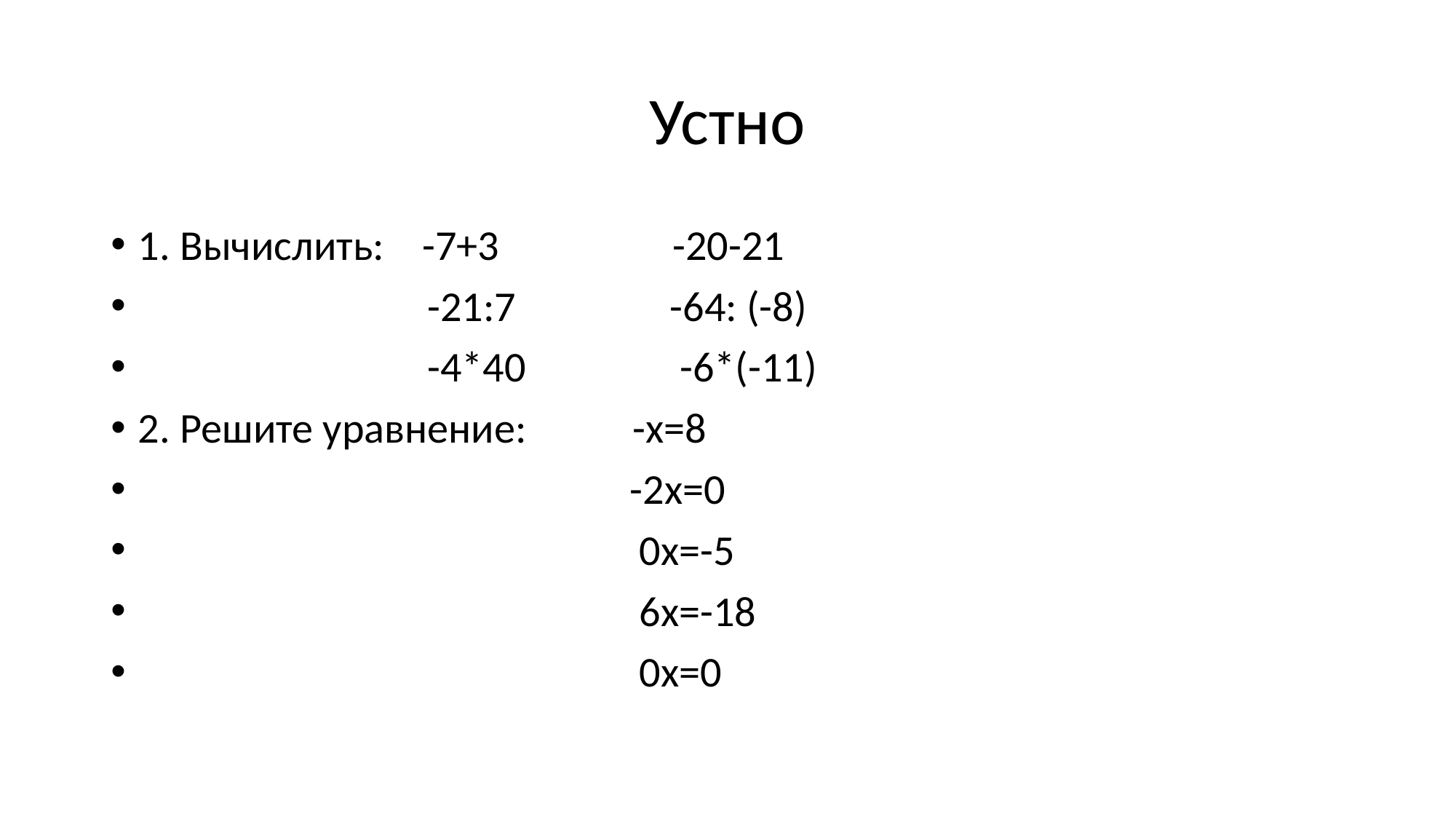

# Устно
1. Вычислить:    -7+3                  -20-21
                              -21:7                -64: (-8)
                              -4*40                -6*(-11)
2. Решите уравнение:           -х=8
                                                   -2х=0
                                                    0х=-5
                                                    6х=-18
                                                    0х=0